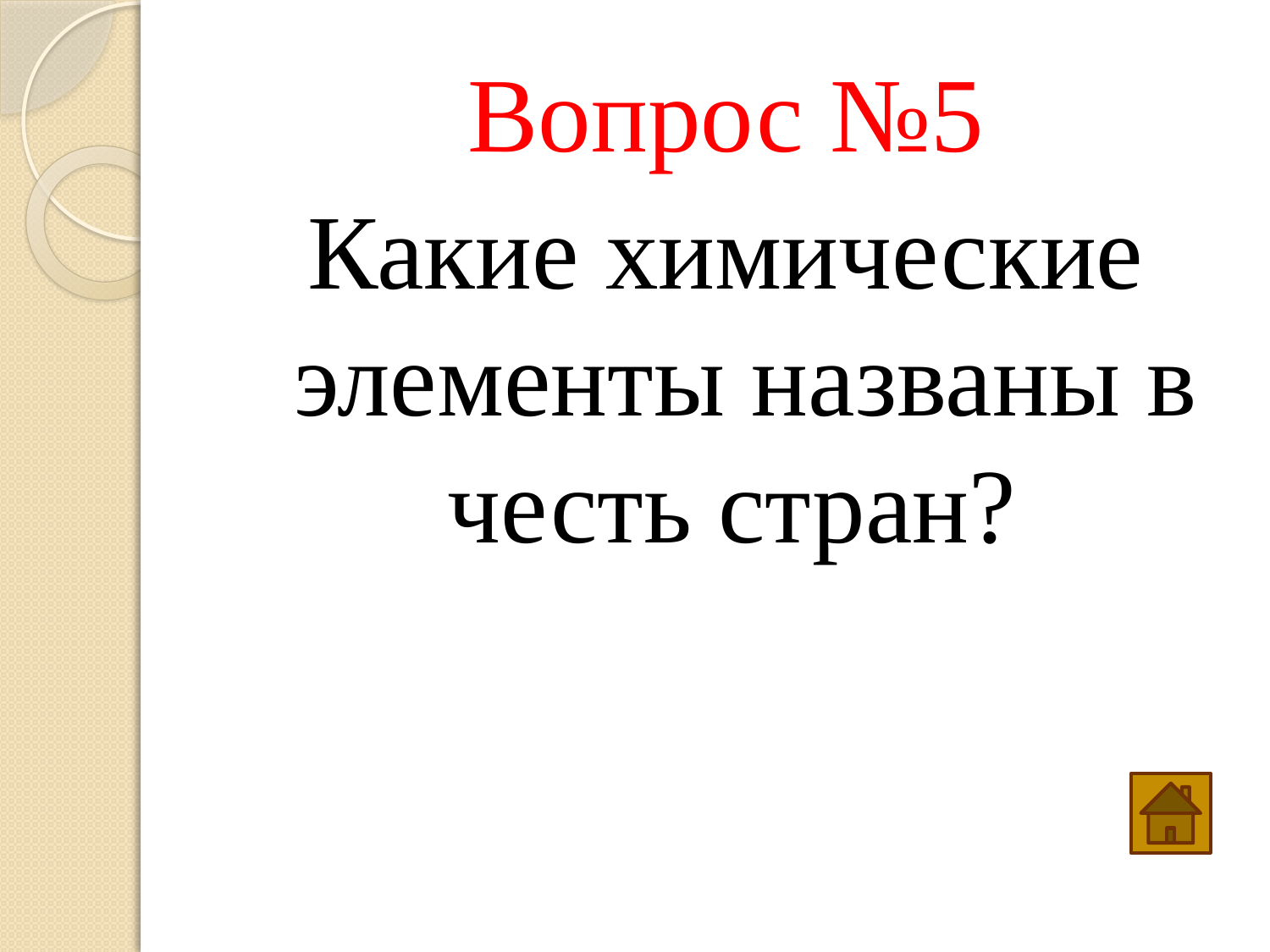

Вопрос №5
Какие химические элементы названы в честь стран?